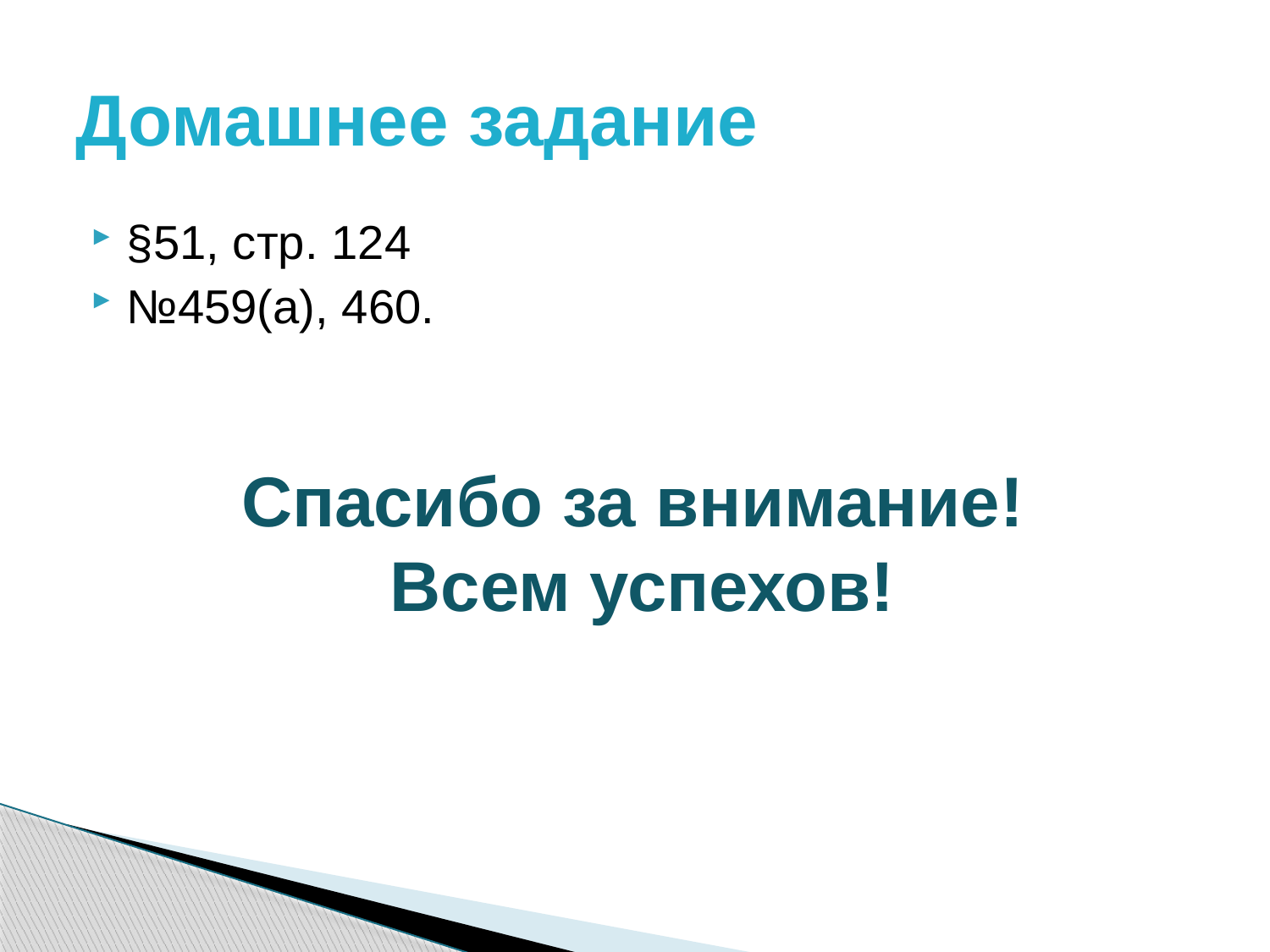

# Домашнее задание
§51, стр. 124
№459(а), 460.

Спасибо за внимание!
Всем успехов!